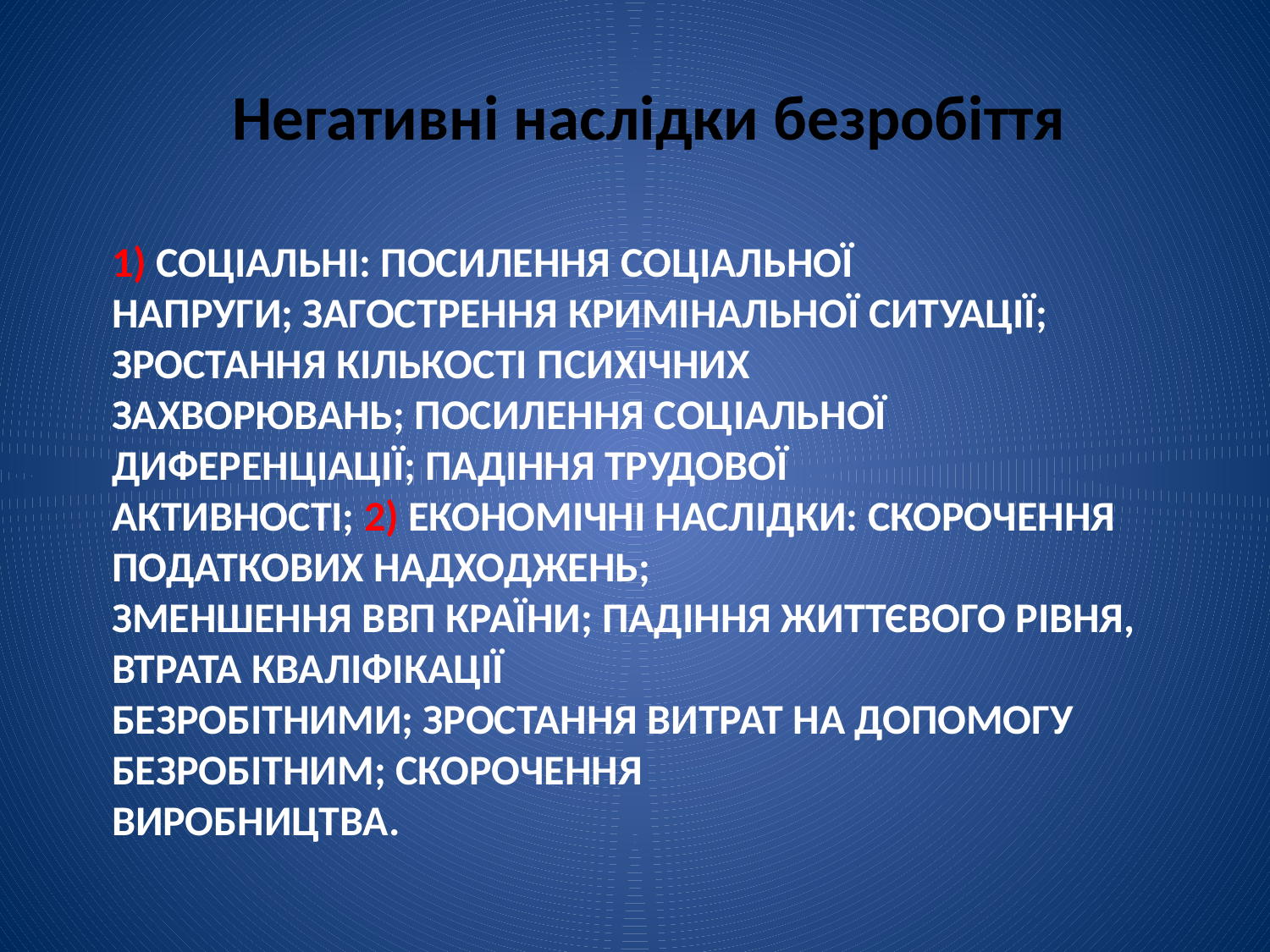

Негативні наслідки безробіття

# 1) соціальні: посилення соціальної напруги; загострення кримінальної ситуації; зростання кількості психічних захворювань; посилення соціальної диференціації; падіння трудової активності; 2) економічні наслідки: скорочення податкових надходжень; зменшення ВВП країни; падіння життєвого рівня, втрата кваліфікації безробітними; зростання витрат на допомогу безробітним; скорочення виробництва.